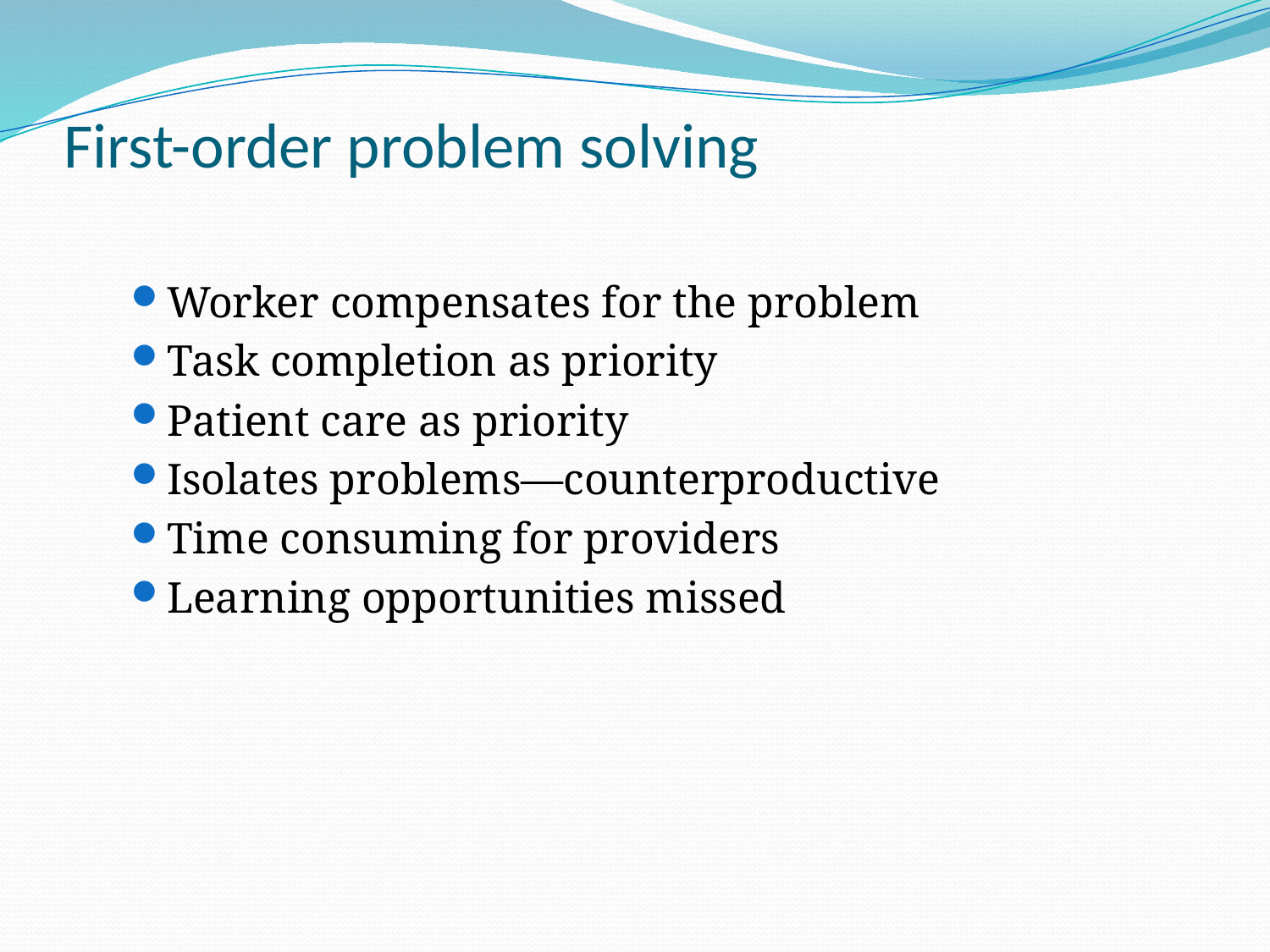

# First-order problem solving
Worker compensates for the problem
Task completion as priority
Patient care as priority
Isolates problems—counterproductive
Time consuming for providers
Learning opportunities missed